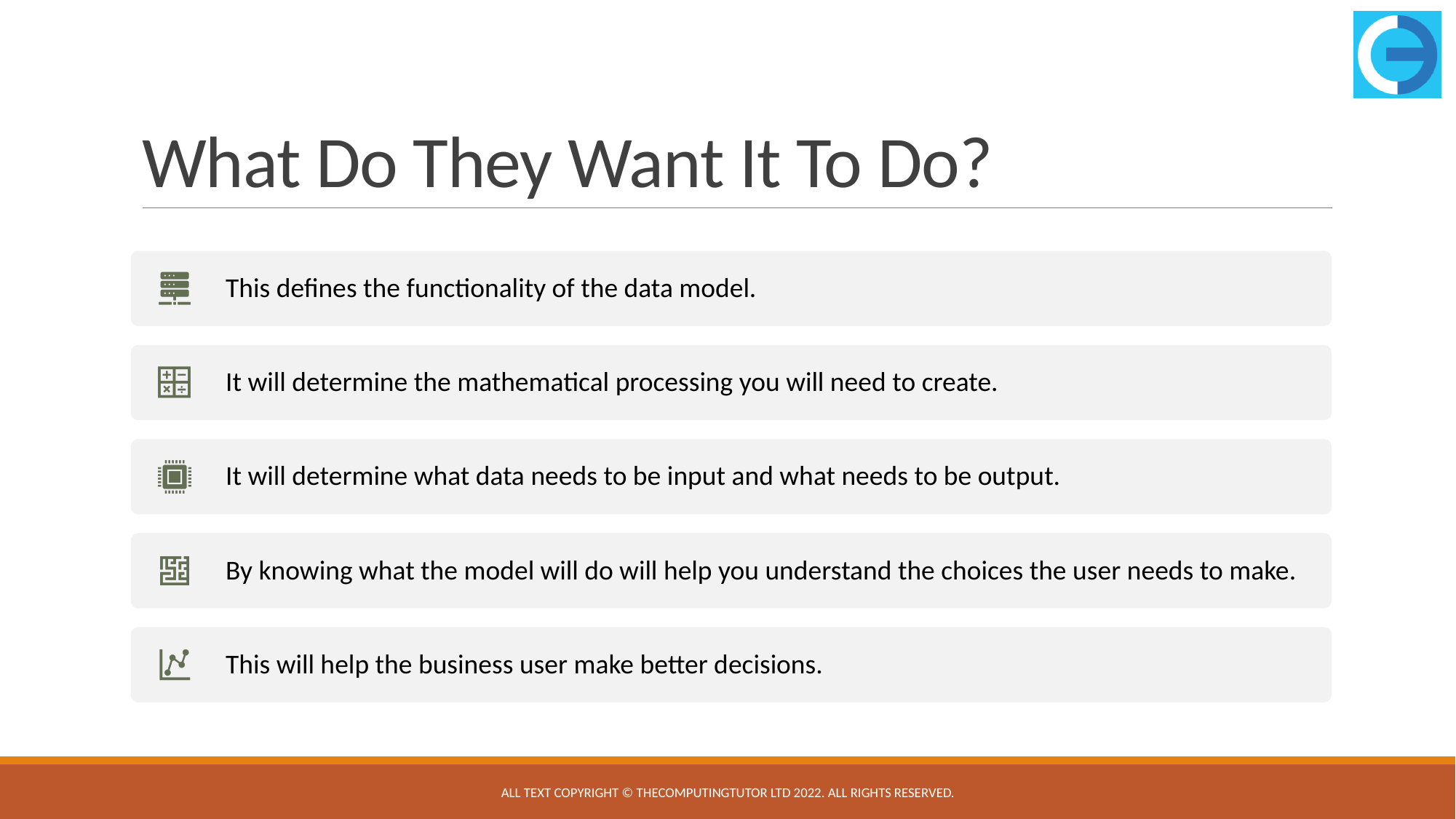

# What Do They Want It To Do?
This defines the functionality of the data model.
It will determine the mathematical processing you will need to create.
It will determine what data needs to be input and what needs to be output.
By knowing what the model will do will help you understand the choices the user needs to make.
This will help the business user make better decisions.
All text copyright © TheComputingTutor Ltd 2022. All rights Reserved.